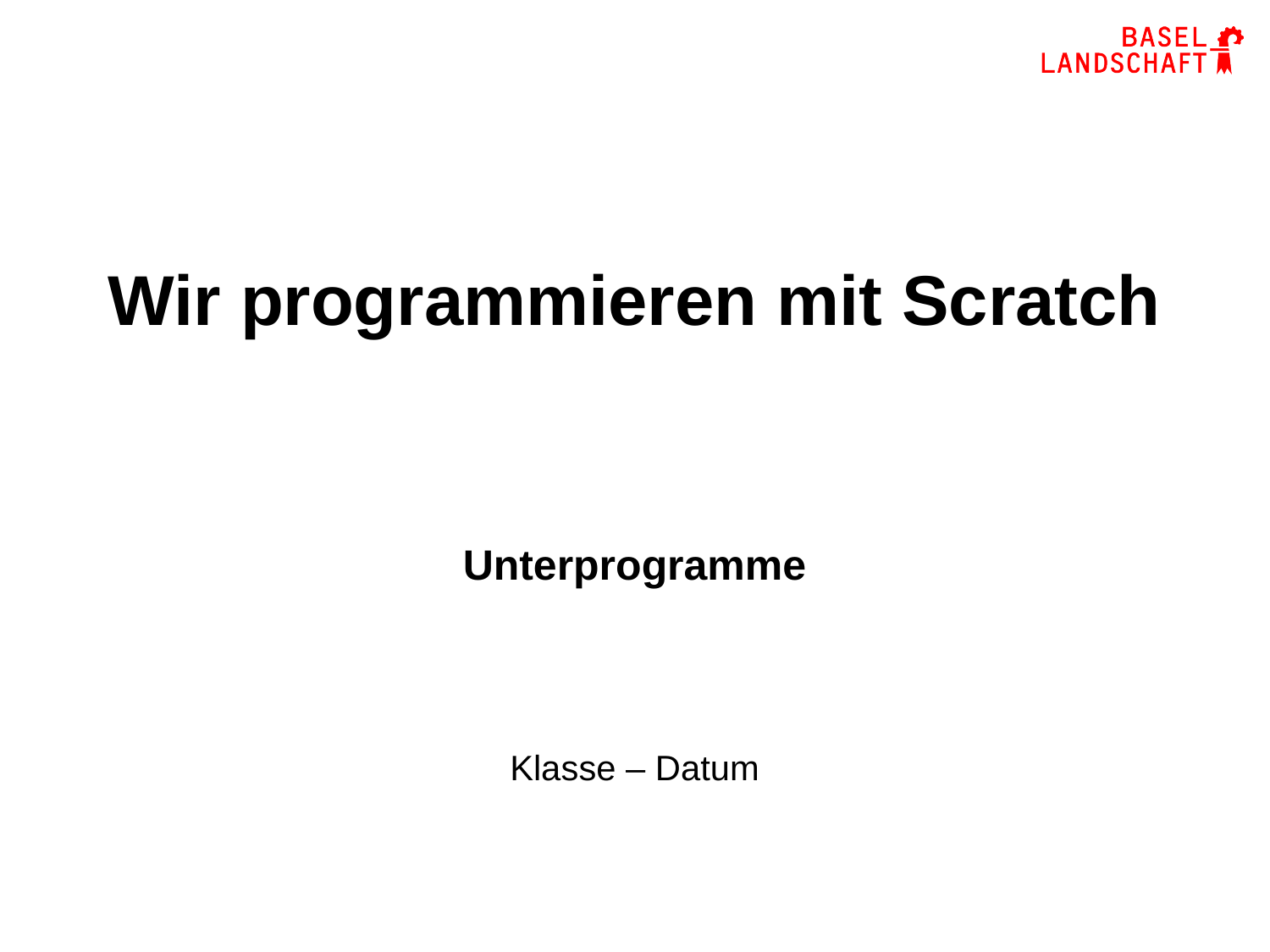

# Wir programmieren mit Scratch

Unterprogramme

Klasse – Datum